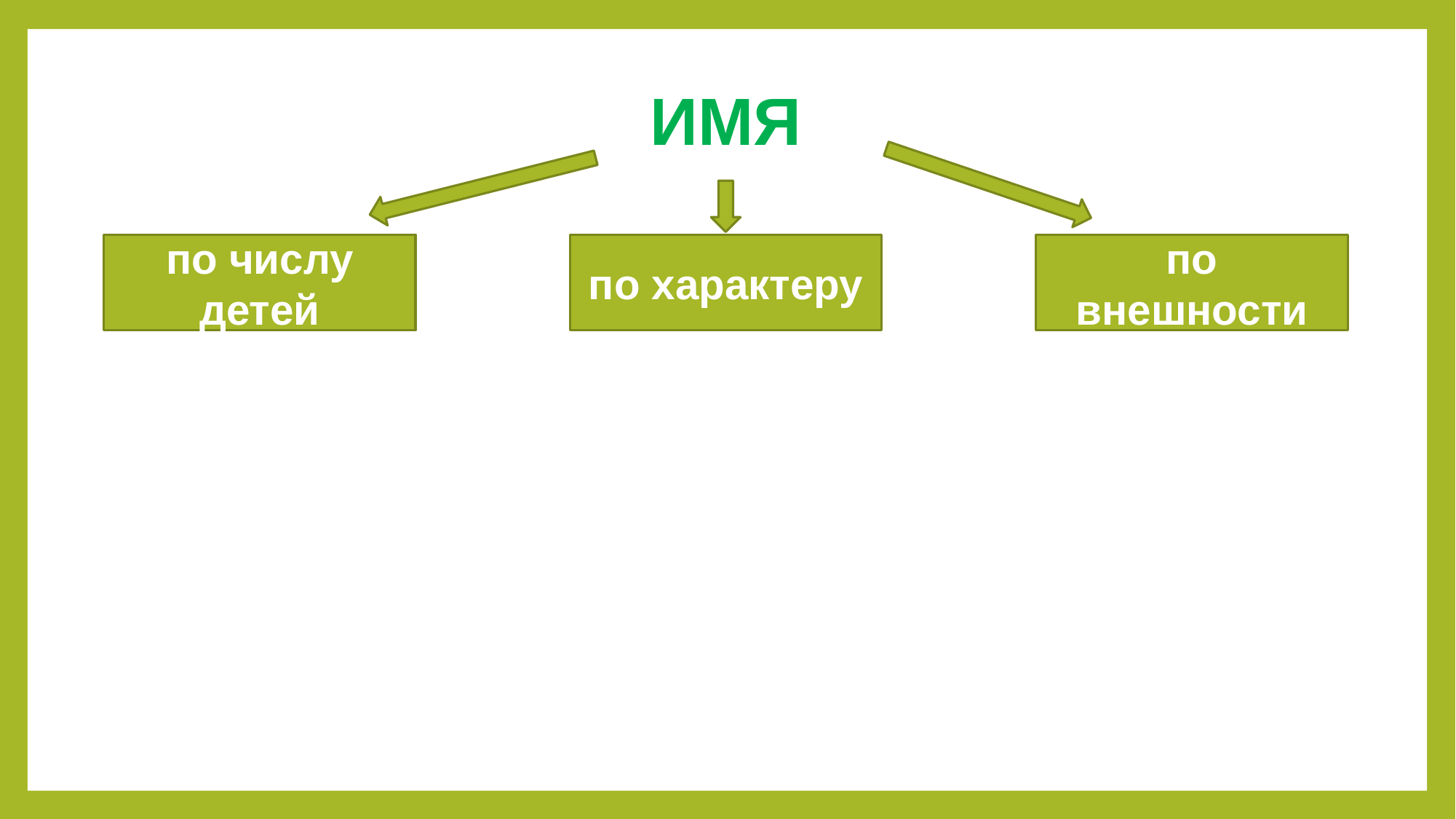

# ИМЯ

по числу детей
по характеру
по внешности